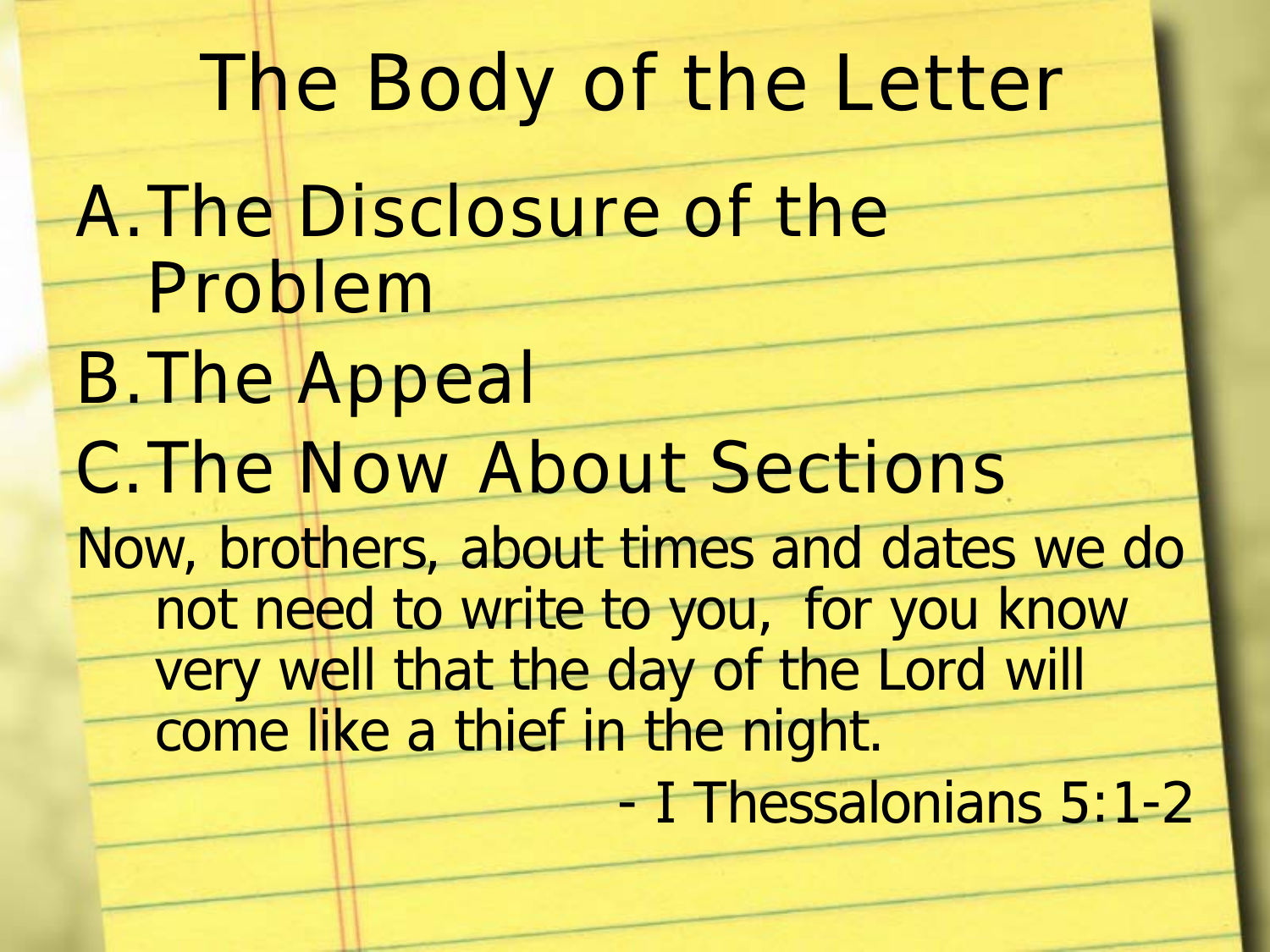

# The Body of the Letter
The Disclosure of the Problem
The Appeal
The Now About Sections
Now, brothers, about times and dates we do not need to write to you,  for you know very well that the day of the Lord will come like a thief in the night.
- I Thessalonians 5:1-2